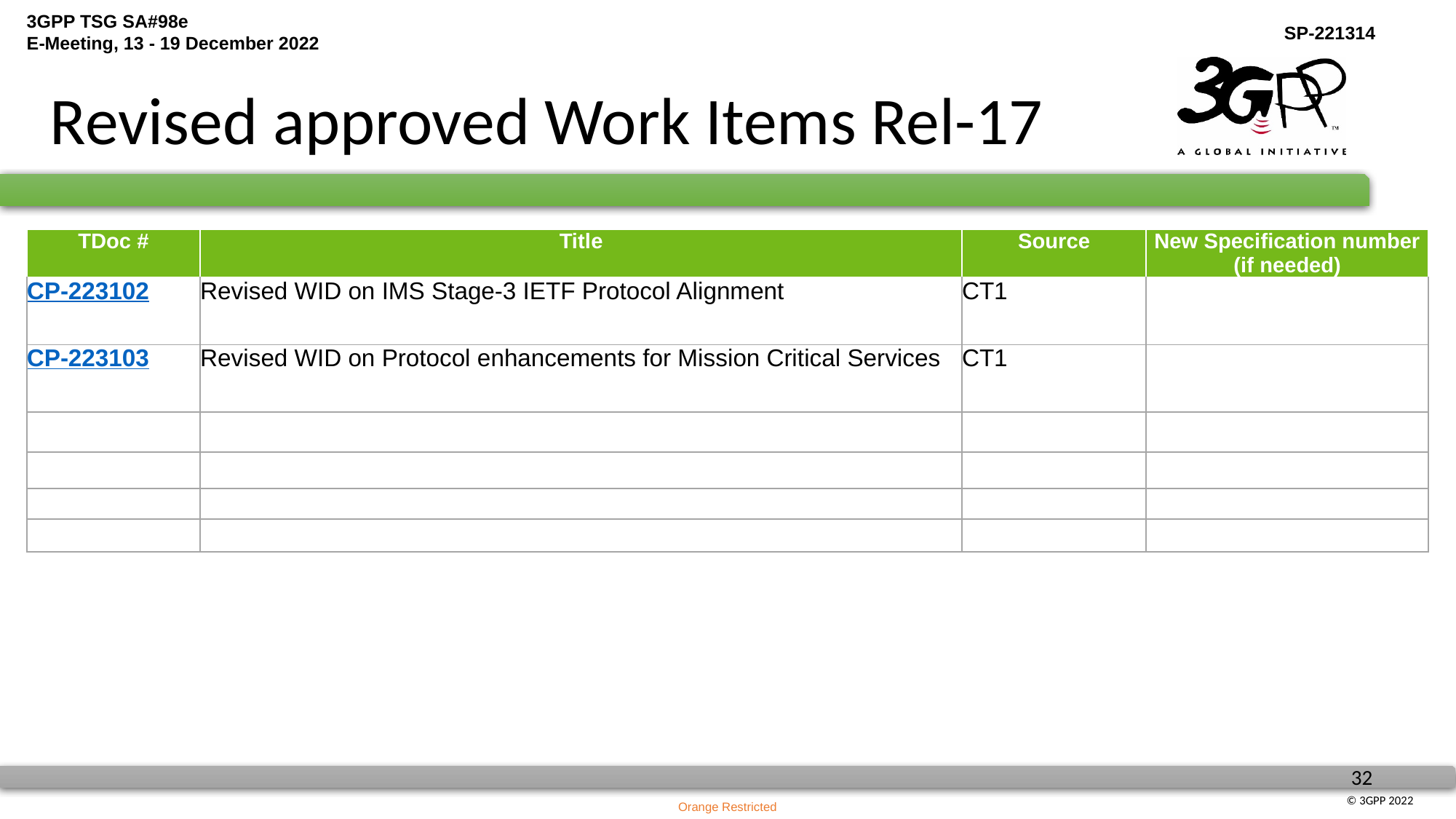

# Revised approved Work Items Rel-17
| TDoc # | Title | Source | New Specification number (if needed) |
| --- | --- | --- | --- |
| CP-223102 | Revised WID on IMS Stage-3 IETF Protocol Alignment | CT1 |  |
| CP-223103 | Revised WID on Protocol enhancements for Mission Critical Services | CT1 |  |
|  |  |  |  |
|  |  |  |  |
|  |  |  |  |
|  |  |  |  |